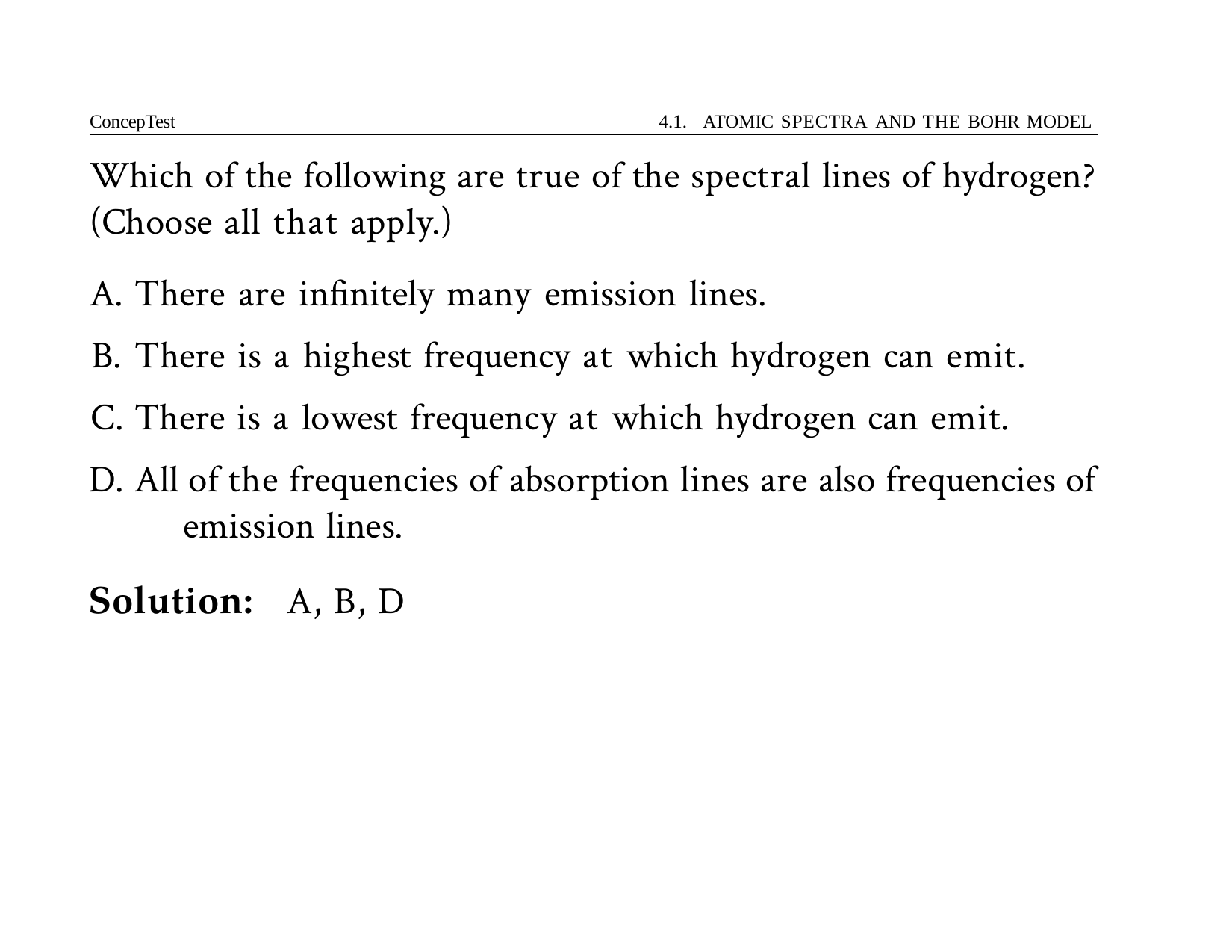

ConcepTest	4.1.  ATOMIC SPECTRA AND THE BOHR MODEL

# Which of the following are true of the spectral lines of hydrogen? (Choose all that apply.)
There are infinitely many emission lines.
There is a highest frequency at which hydrogen can emit.
There is a lowest frequency at which hydrogen can emit.
All of the frequencies of absorption lines are also frequencies of 	emission lines.
Solution:	A, B, D